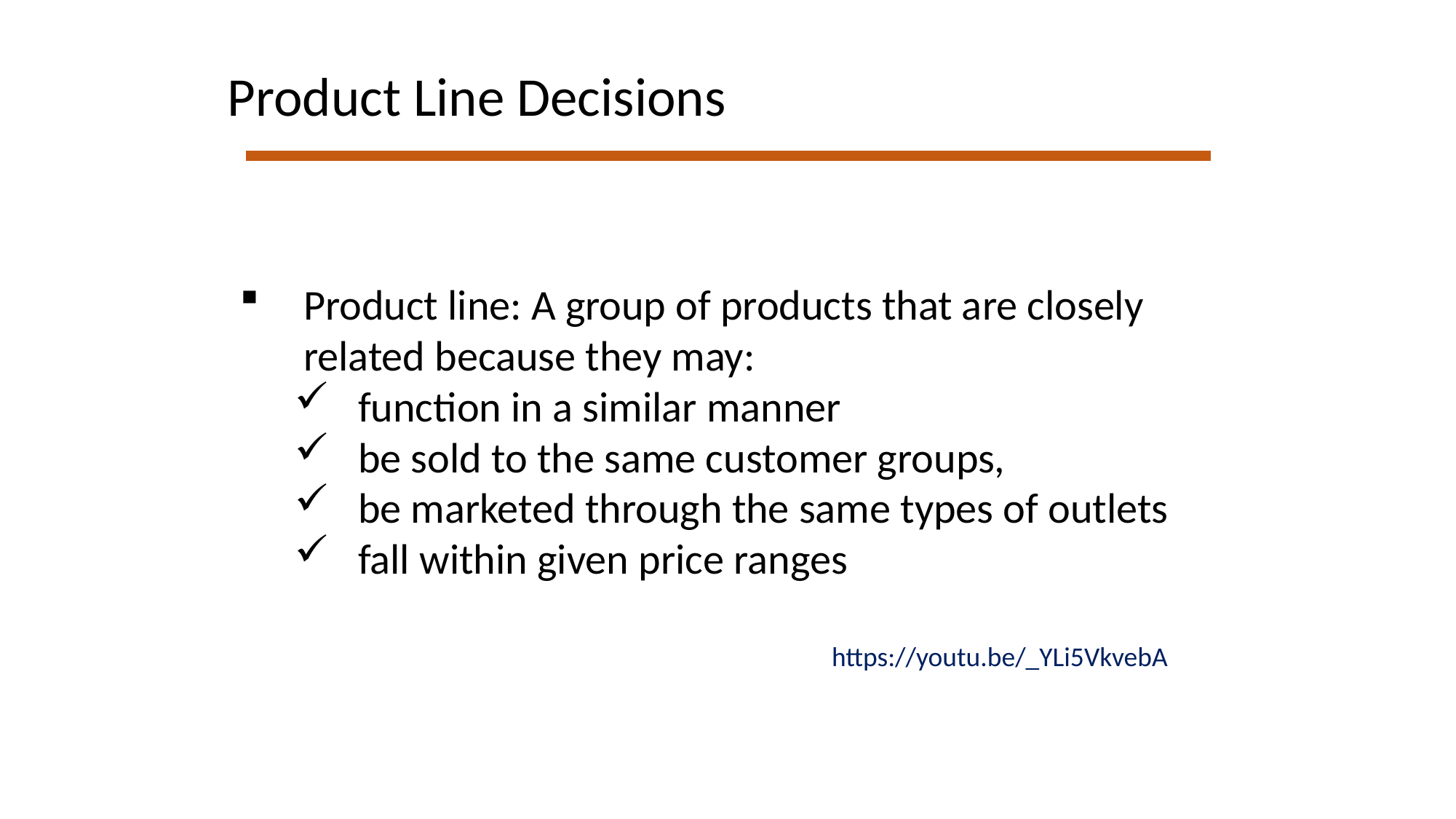

# Product Line Decisions

Product line: A group of products that are closely related because they may:
function in a similar manner
be sold to the same customer groups,
be marketed through the same types of outlets
fall within given price ranges
https://youtu.be/_YLi5VkvebA